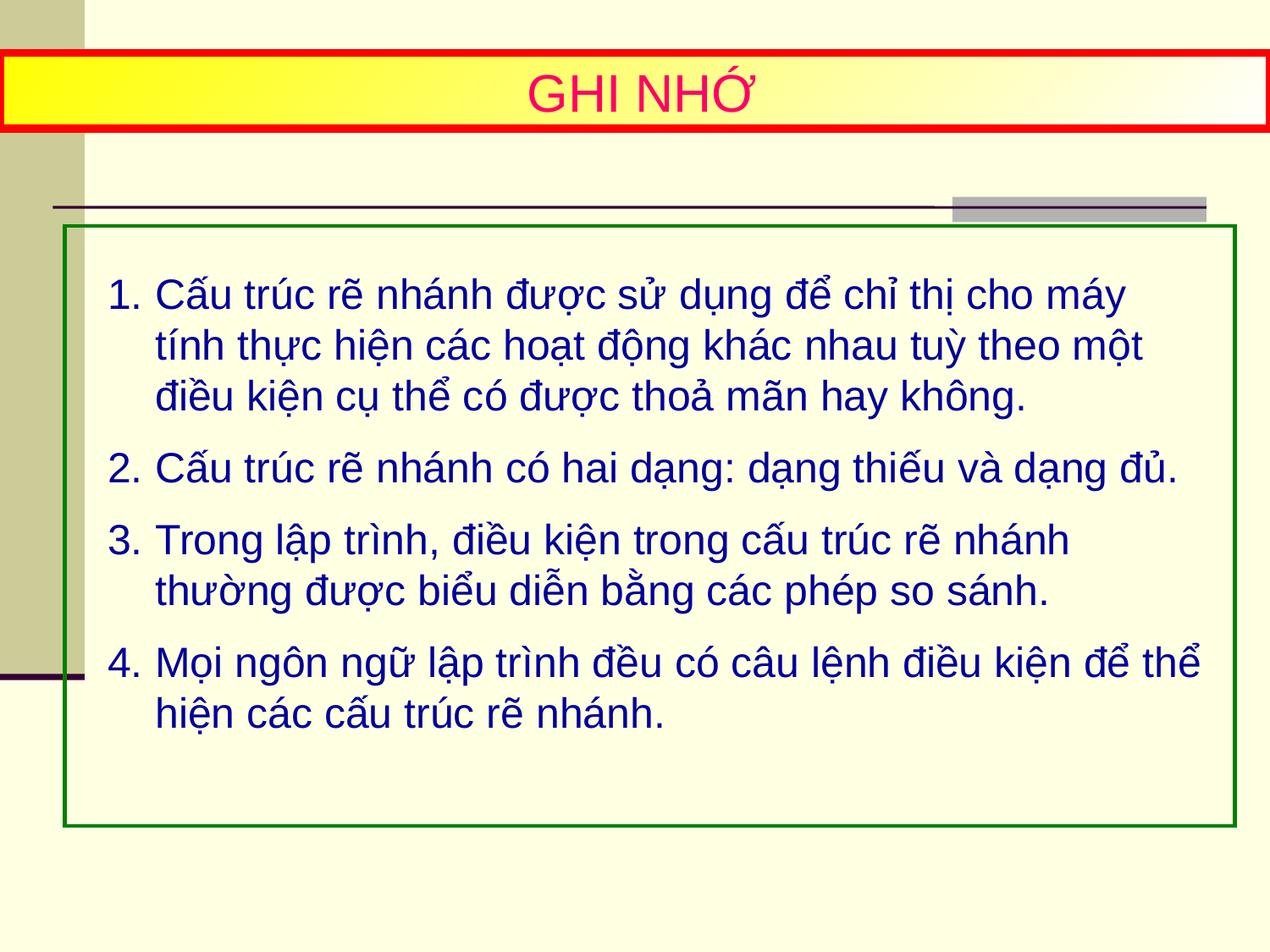

GHI NHỚ

Cấu trúc rẽ nhánh được sử dụng để chỉ thị cho máy tính thực hiện các hoạt động khác nhau tuỳ theo một điều kiện cụ thể có được thoả mãn hay không.
Cấu trúc rẽ nhánh có hai dạng: dạng thiếu và dạng đủ.
Trong lập trình, điều kiện trong cấu trúc rẽ nhánh thường được biểu diễn bằng các phép so sánh.
Mọi ngôn ngữ lập trình đều có câu lệnh điều kiện để thể hiện các cấu trúc rẽ nhánh.